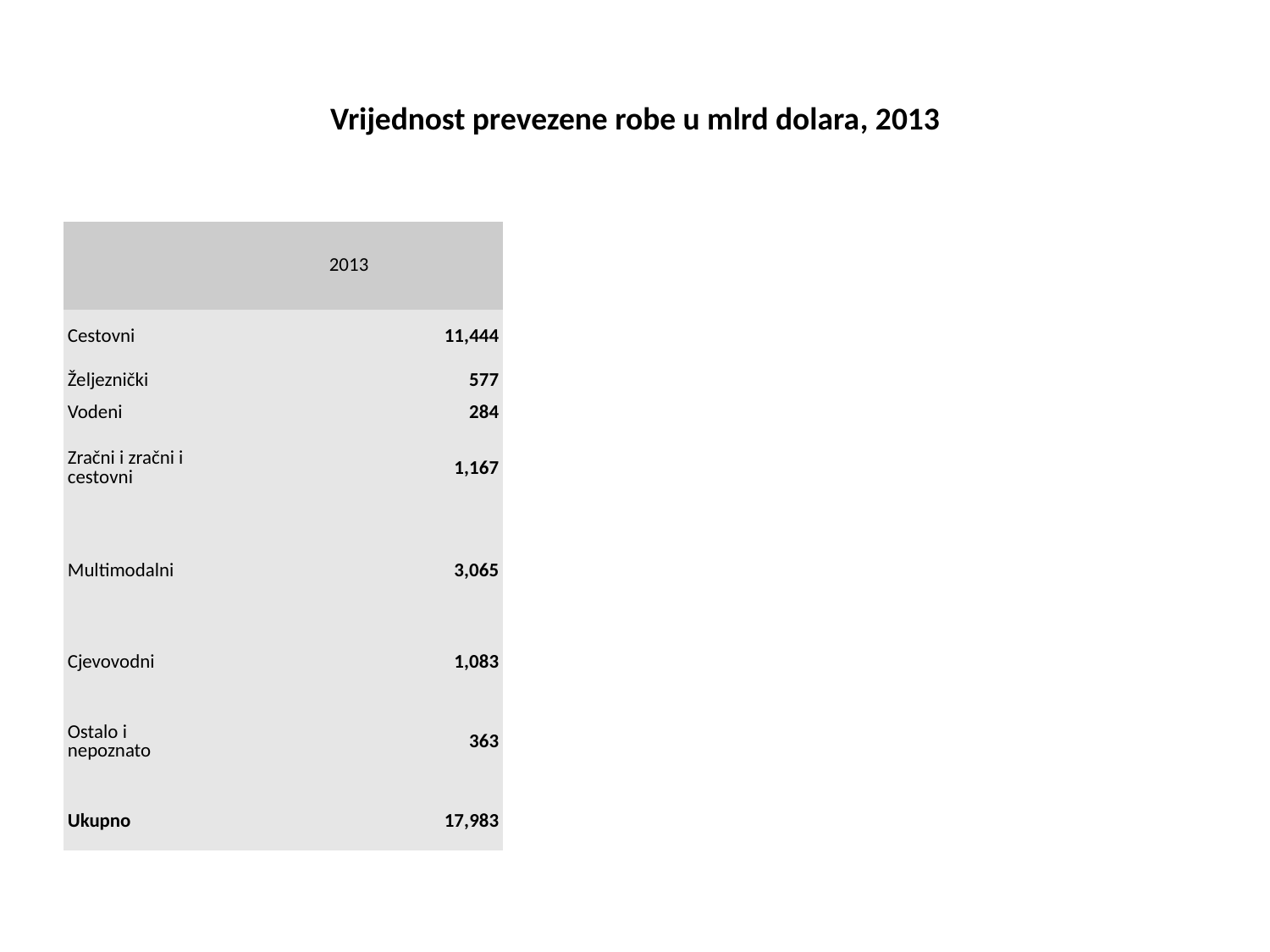

# Vrijednost prevezene robe u mlrd dolara, 2013
|  | 2013 |
| --- | --- |
| Cestovni | 11,444 |
| Željeznički | 577 |
| Vodeni | 284 |
| Zračni i zračni i cestovni | 1,167 |
| Multimodalni | 3,065 |
| Cjevovodni | 1,083 |
| Ostalo i nepoznato | 363 |
| Ukupno | 17,983 |